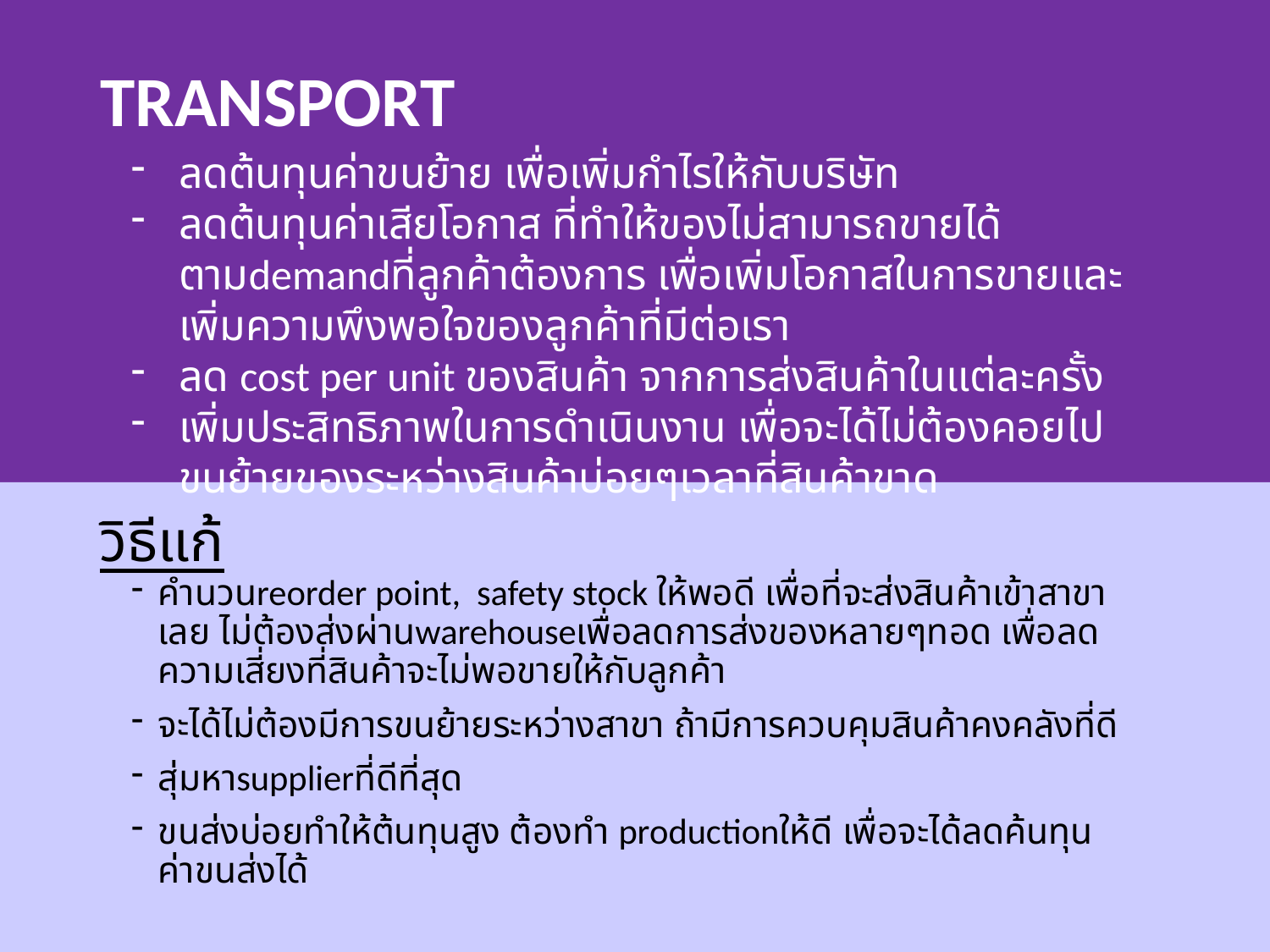

# TRANSPORT
ลดต้นทุนค่าขนย้าย เพื่อเพิ่มกำไรให้กับบริษัท
ลดต้นทุนค่าเสียโอกาส ที่ทำให้ของไม่สามารถขายได้ตามdemandที่ลูกค้าต้องการ เพื่อเพิ่มโอกาสในการขายและเพิ่มความพึงพอใจของลูกค้าที่มีต่อเรา
ลด cost per unit ของสินค้า จากการส่งสินค้าในแต่ละครั้ง
เพิ่มประสิทธิภาพในการดำเนินงาน เพื่อจะได้ไม่ต้องคอยไปขนย้ายของระหว่างสินค้าบ่อยๆเวลาที่สินค้าขาด

วิธีแก้

คำนวนreorder point,  safety stock ให้พอดี เพื่อที่จะส่งสินค้าเข้าสาขาเลย ไม่ต้องส่งผ่านwarehouseเพื่อลดการส่งของหลายๆทอด เพื่อลดความเสี่ยงที่สินค้าจะไม่พอขายให้กับลูกค้า
จะได้ไม่ต้องมีการขนย้ายระหว่างสาขา ถ้ามีการควบคุมสินค้าคงคลังที่ดี
สุ่มหาsupplierที่ดีที่สุด
ขนส่งบ่อยทำให้ต้นทุนสูง ต้องทำ productionให้ดี เพื่อจะได้ลดค้นทุนค่าขนส่งได้